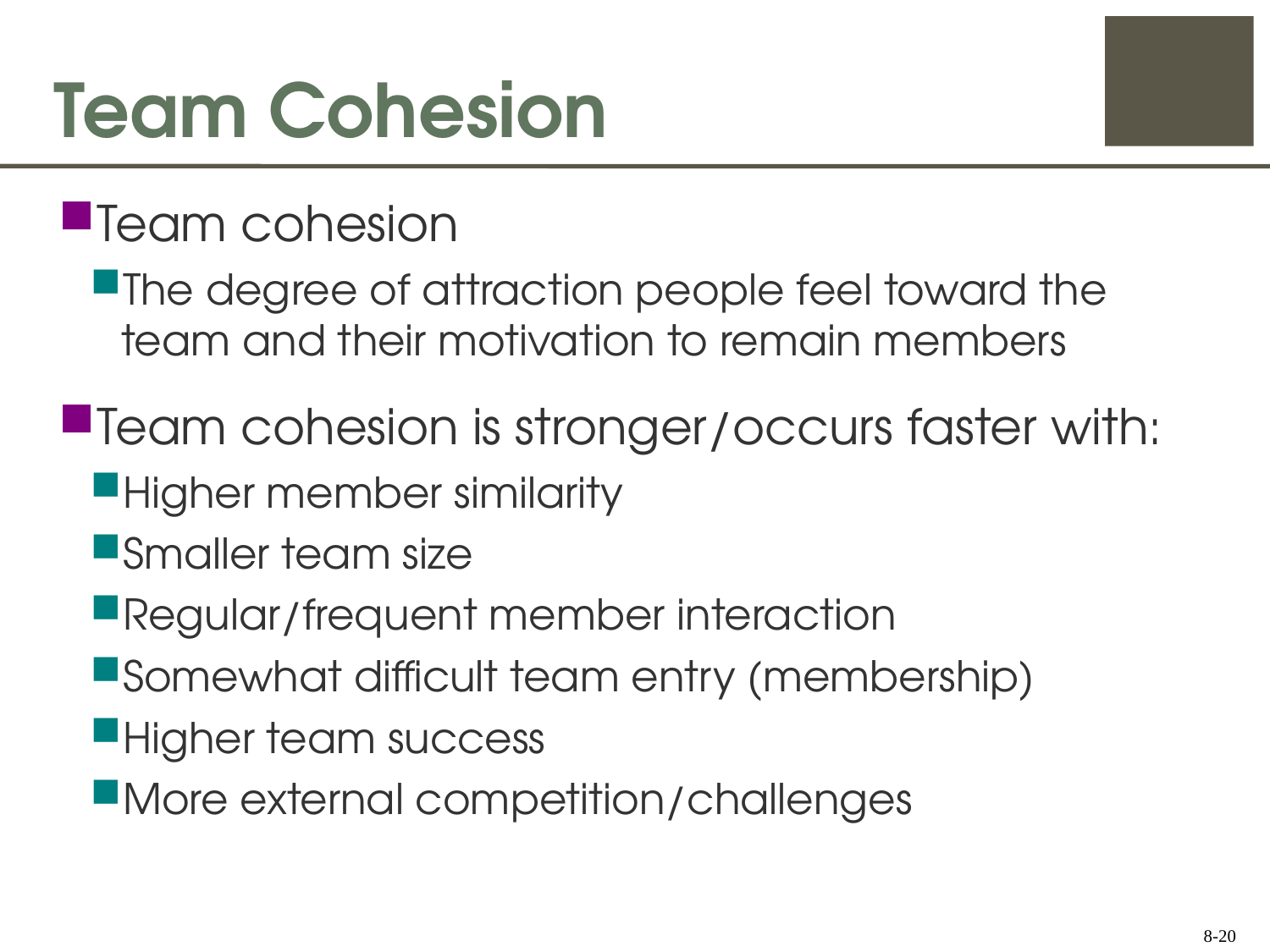

# Team Cohesion
Team cohesion
The degree of attraction people feel toward the team and their motivation to remain members
Team cohesion is stronger/occurs faster with:
Higher member similarity
Smaller team size
Regular/frequent member interaction
Somewhat difficult team entry (membership)
Higher team success
More external competition/challenges